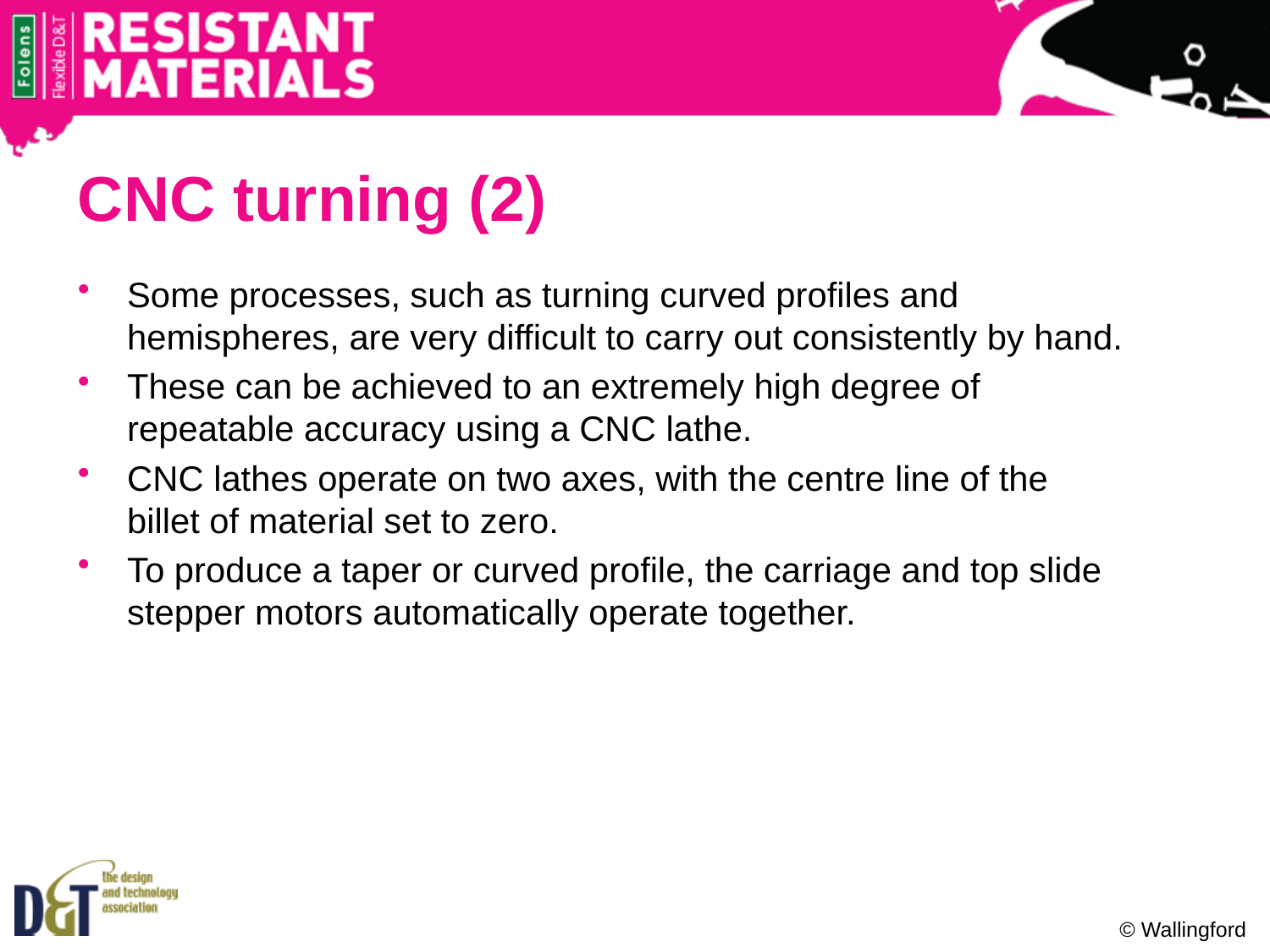

CNC turning (2)
Some processes, such as turning curved profiles and hemispheres, are very difficult to carry out consistently by hand.
These can be achieved to an extremely high degree of repeatable accuracy using a CNC lathe.
CNC lathes operate on two axes, with the centre line of the billet of material set to zero.
To produce a taper or curved profile, the carriage and top slide stepper motors automatically operate together.
© Wallingford